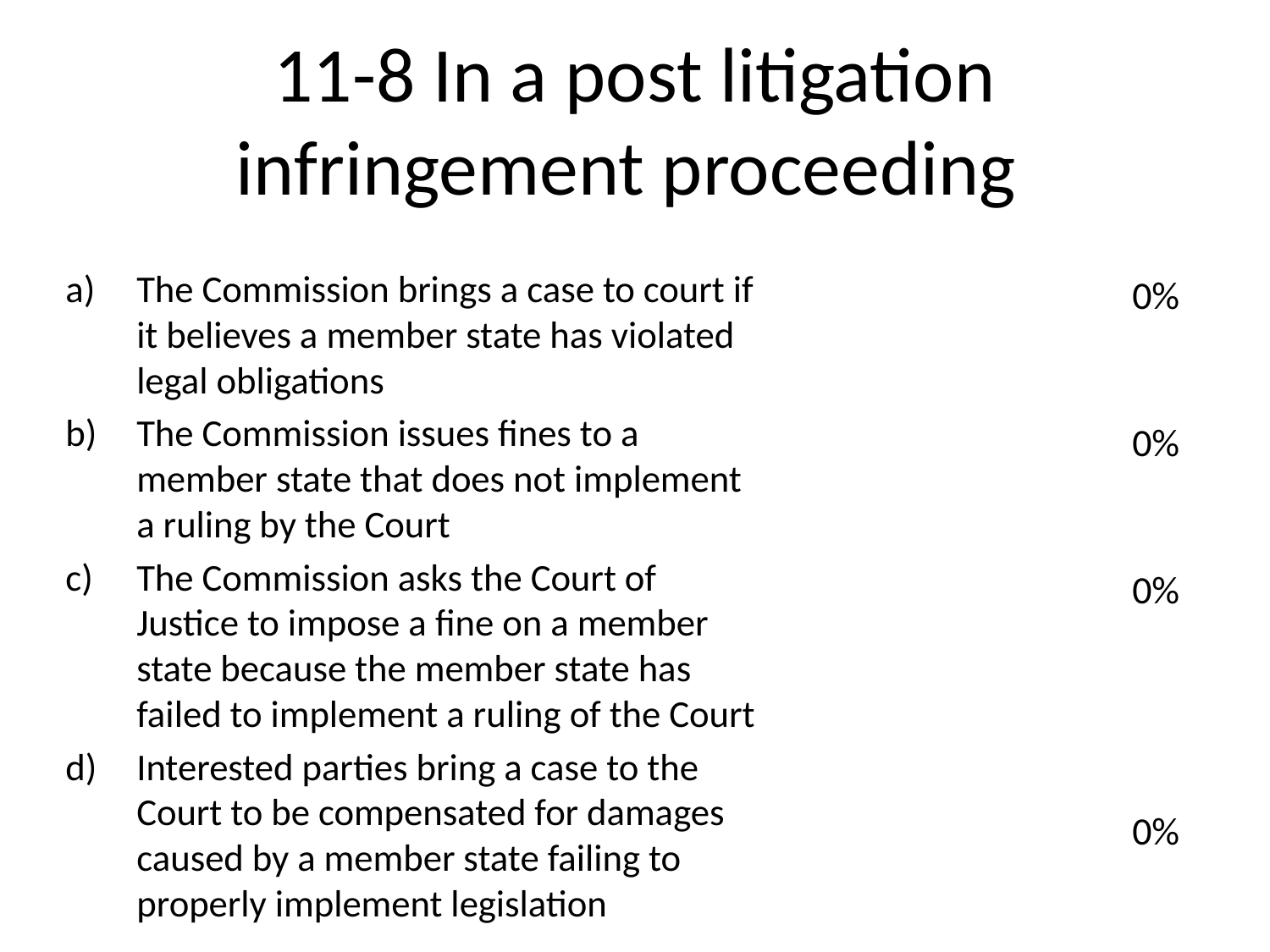

# 11-8 In a post litigation infringement proceeding
The Commission brings a case to court if it believes a member state has violated legal obligations
The Commission issues fines to a member state that does not implement a ruling by the Court
The Commission asks the Court of Justice to impose a fine on a member state because the member state has failed to implement a ruling of the Court
Interested parties bring a case to the Court to be compensated for damages caused by a member state failing to properly implement legislation
0%
0%
0%
0%